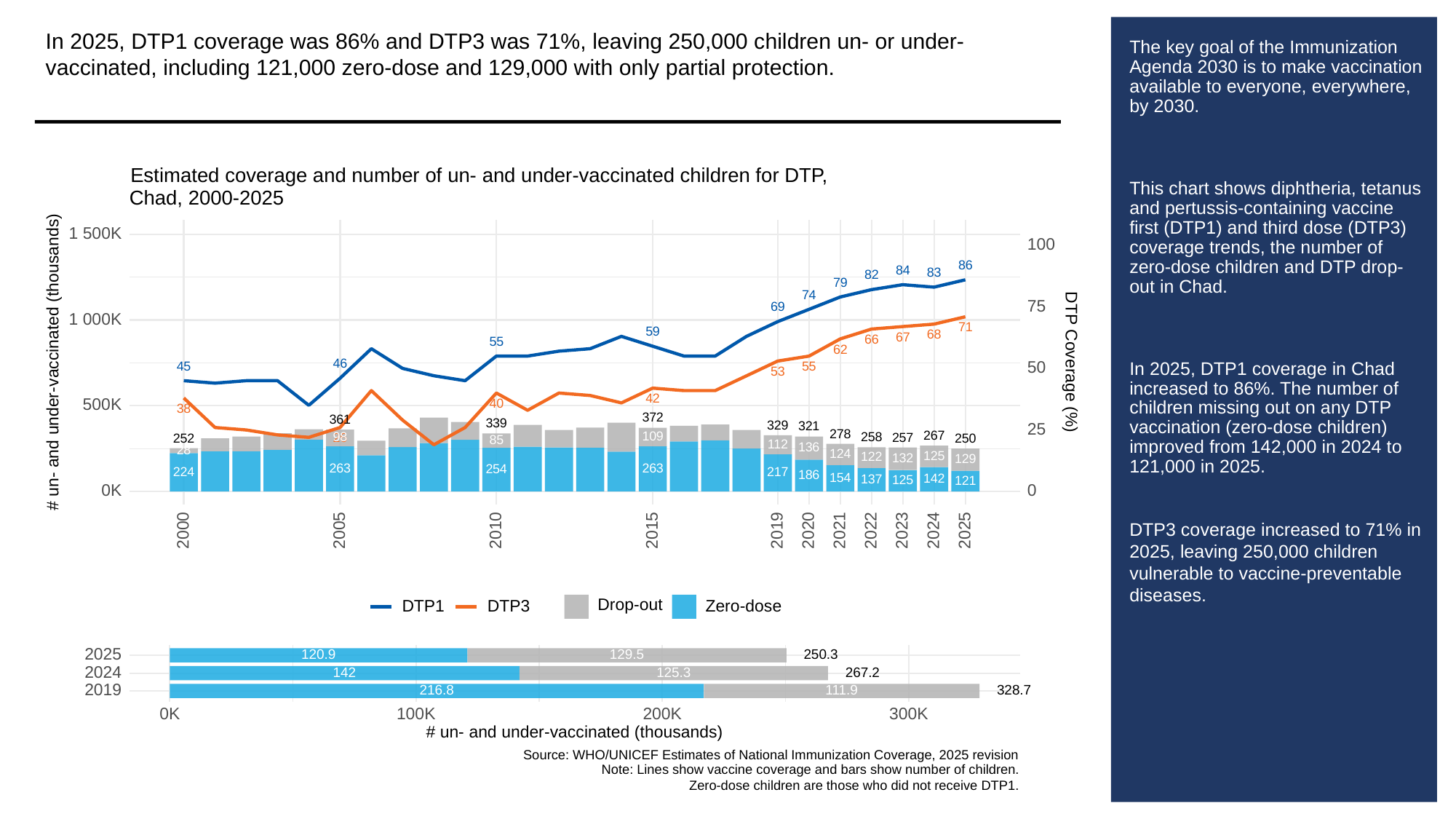

In 2025, DTP1 coverage was 86% and DTP3 was 71%, leaving 250,000 children un- or under-vaccinated, including 121,000 zero-dose and 129,000 with only partial protection.
# The key goal of the Immunization Agenda 2030 is to make vaccination available to everyone, everywhere, by 2030.

This chart shows diphtheria, tetanus and pertussis-containing vaccine first (DTP1) and third dose (DTP3) coverage trends, the number of zero-dose children and DTP drop-out in Chad.

In 2025, DTP1 coverage in Chad increased to 86%. The number of children missing out on any DTP vaccination (zero-dose children) improved from 142,000 in 2024 to 121,000 in 2025.

DTP3 coverage increased to 71% in 2025, leaving 250,000 children vulnerable to vaccine-preventable diseases.

Estimated coverage and number of un- and under-vaccinated children for DTP,
Chad, 2000-2025

1 500K

100
86
84
83
82

79

74
75
69
1 000K

71
59
68
67
66
55
62
# un- and under-vaccinated (thousands)
DTP Coverage (%)
46
45
50
55

53
42
40
500K
38

372
361

339
329

321

25

278

267
109
258
98

257

26
252
250

85

112

136

28

124

125

122

132

129

263
263
254

224

217

186

154
142
137
125
121
0K
0

2023
2000
2005
2010
2015
2019
2020
2021
2022
2024
2025

Drop-out
DTP3
Zero-dose
DTP1

2025
250.3
120.9
129.5

2024
125.3
267.2
142

2019
328.7
216.8
111.9

300K
0K
100K
200K
# un- and under-vaccinated (thousands)
Source: WHO/UNICEF Estimates of National Immunization Coverage, 2025 revision
Note: Lines show vaccine coverage and bars show number of children.
Zero-dose children are those who did not receive DTP1.